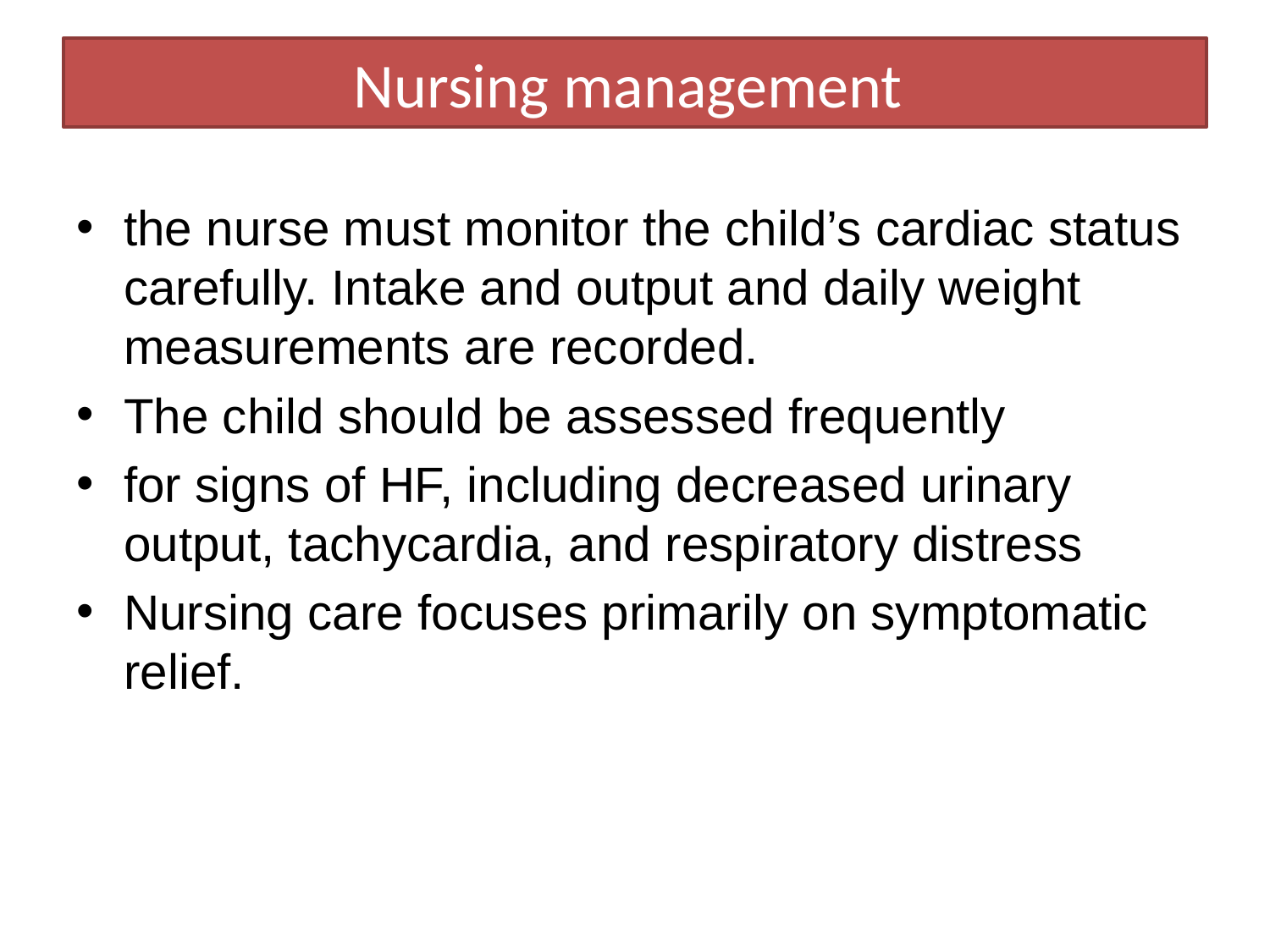

# Nursing management
the nurse must monitor the child’s cardiac status carefully. Intake and output and daily weight measurements are recorded.
The child should be assessed frequently
for signs of HF, including decreased urinary output, tachycardia, and respiratory distress
Nursing care focuses primarily on symptomatic relief.